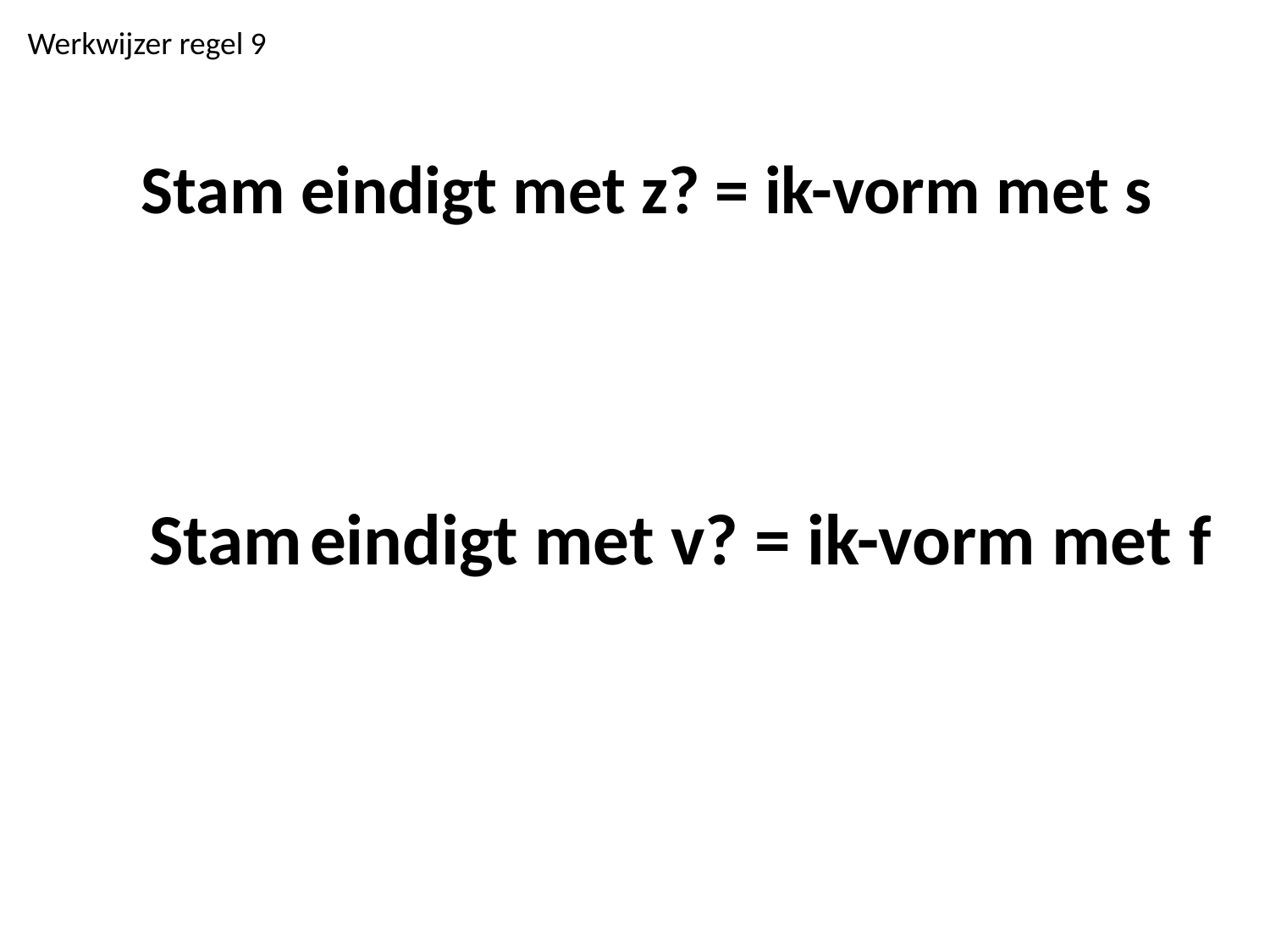

Werkwijzer regel 9
Stam eindigt met z? = ik-vorm met s
Stam eindigt met v? = ik-vorm met f